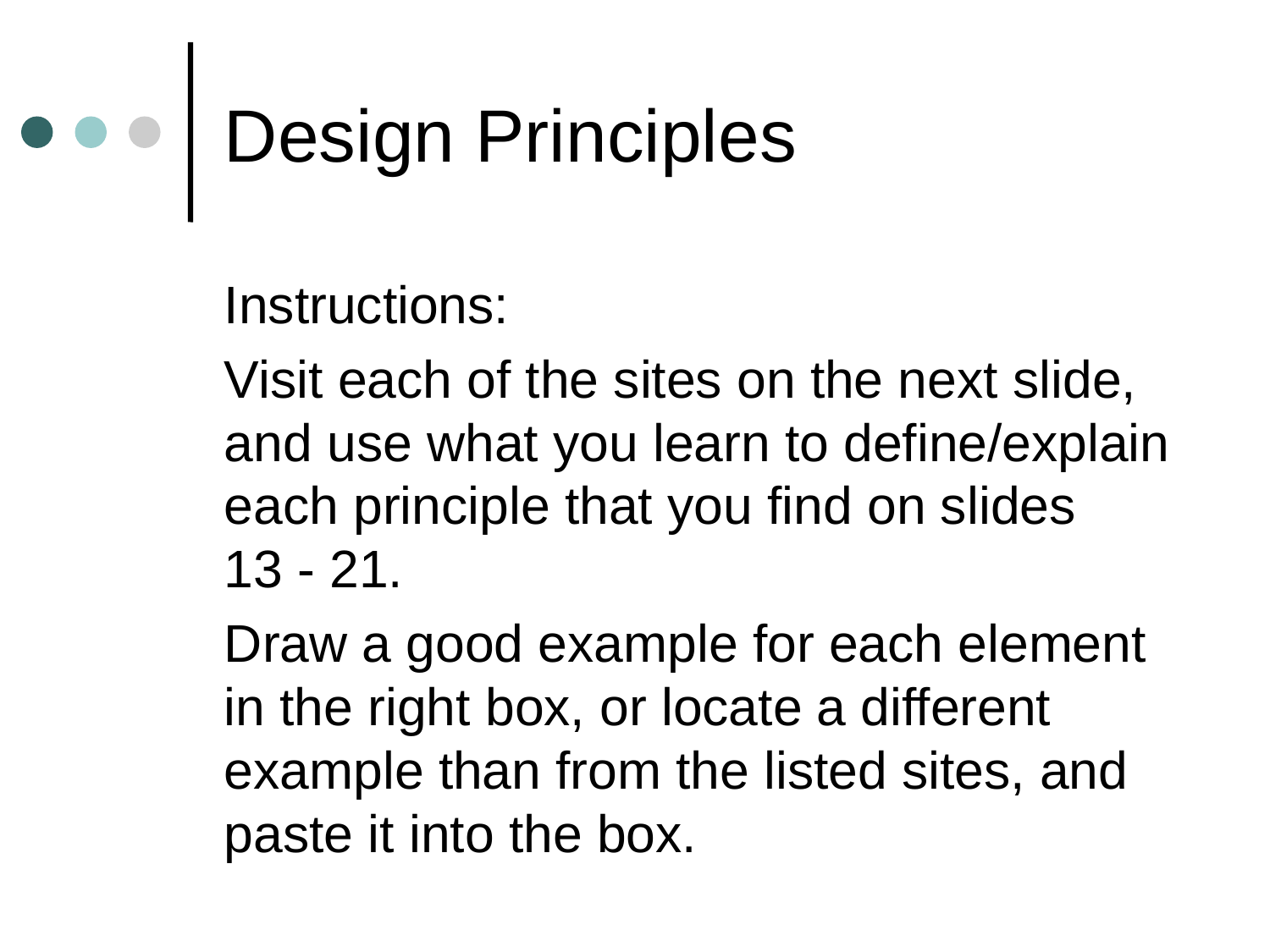

# Design Principles
Instructions:
Visit each of the sites on the next slide, and use what you learn to define/explain each principle that you find on slides
13 - 21.
Draw a good example for each element in the right box, or locate a different example than from the listed sites, and paste it into the box.